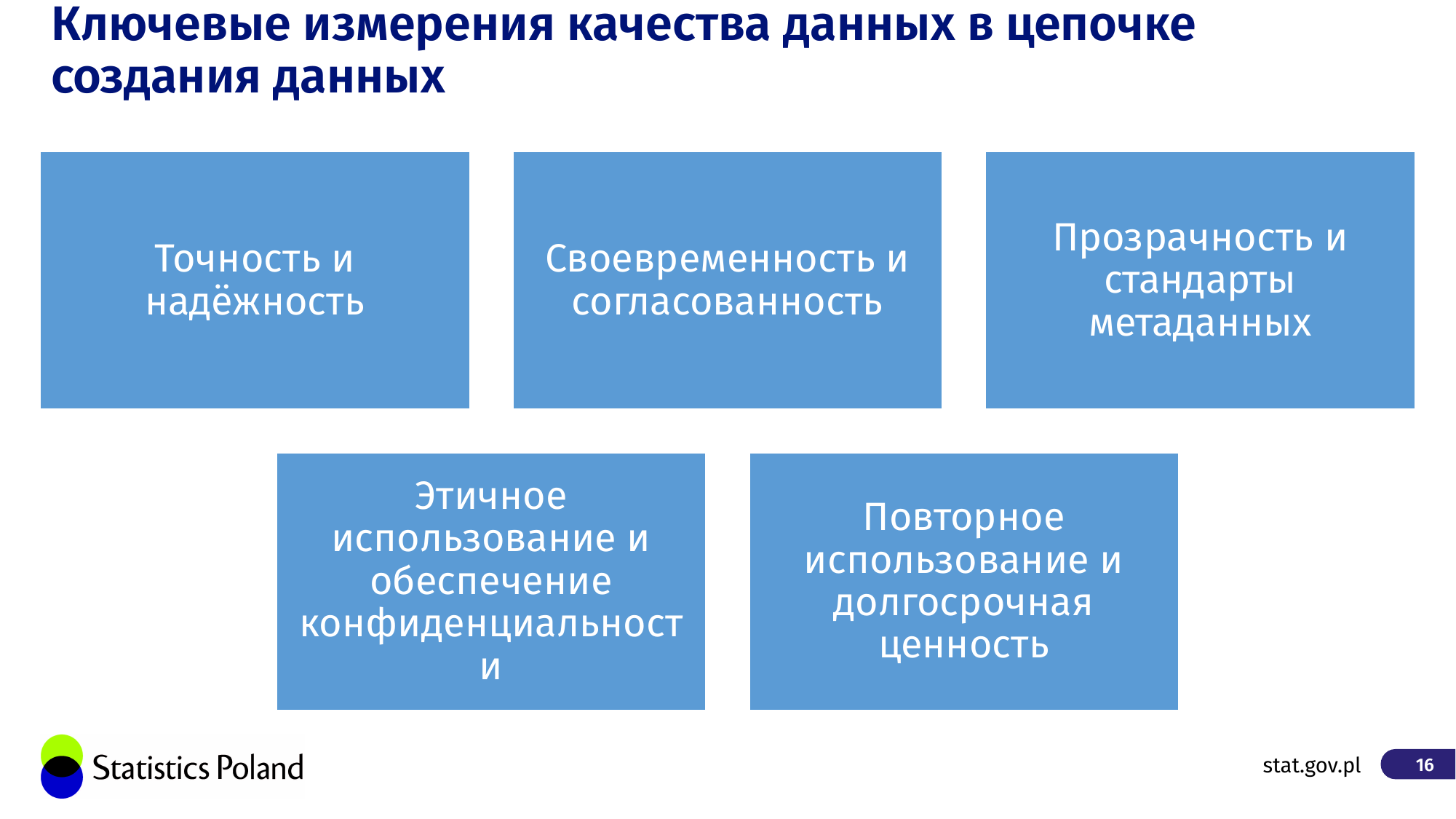

# Ключевые измерения качества данных в цепочке создания данных
Точность и надёжность
Своевременность и согласованность
Прозрачность и стандарты метаданных
Этичное использование и обеспечение конфиденциальности
Повторное использование и долгосрочная ценность
stat.gov.pl